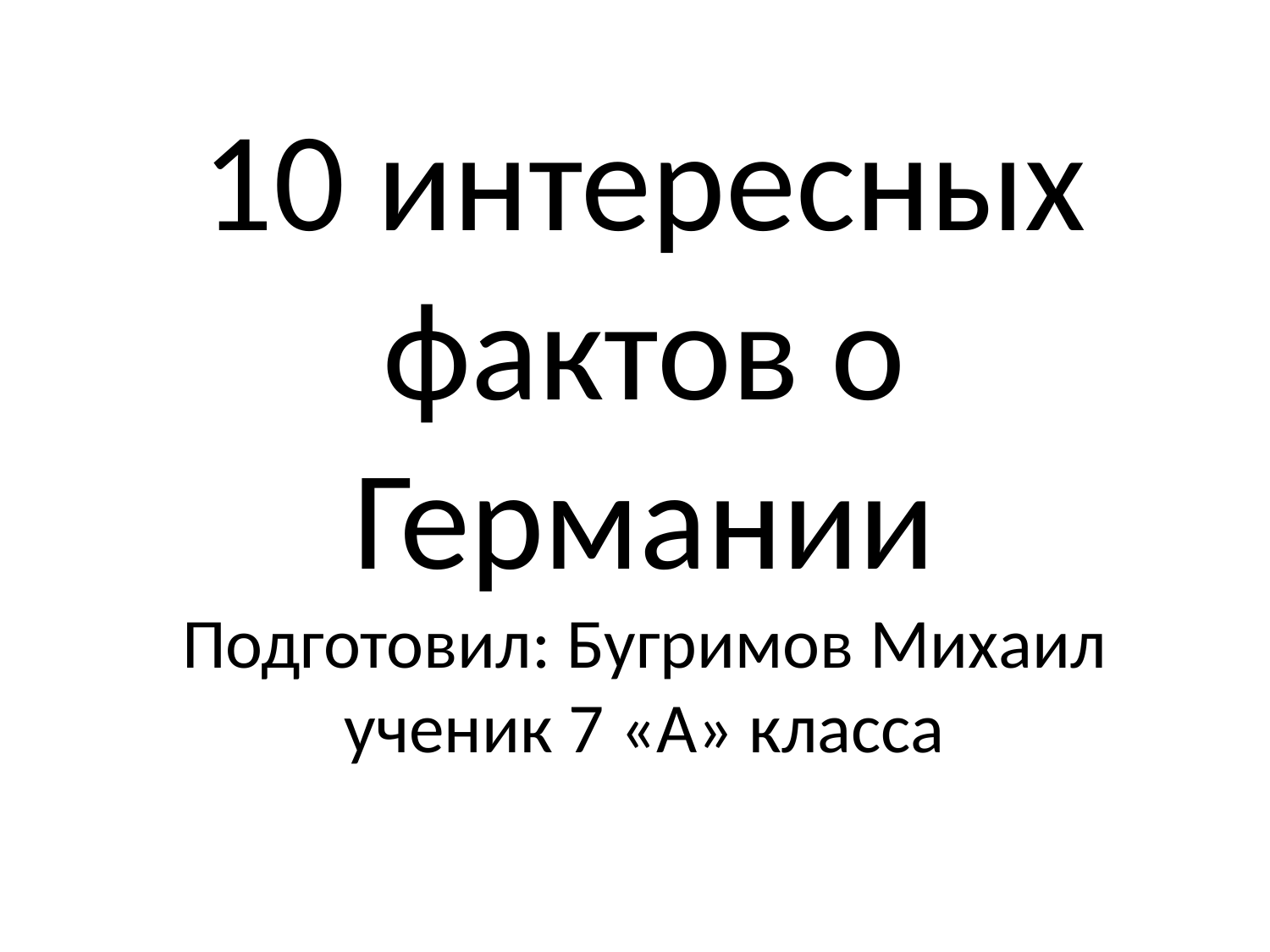

# 10 интересных фактов о Германии Подготовил: Бугримов Михаил ученик 7 «А» класса